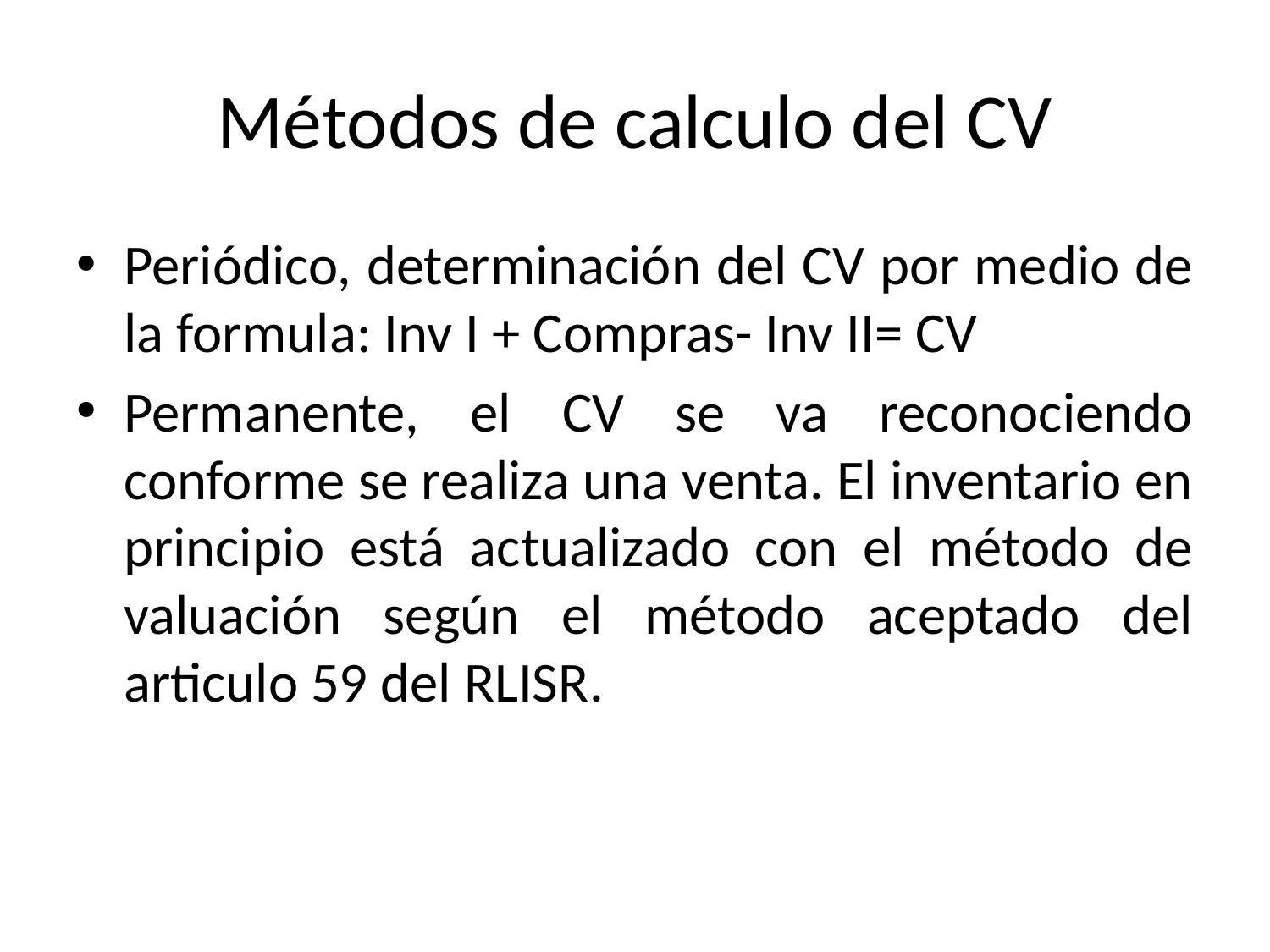

# Métodos de calculo del CV
Periódico, determinación del CV por medio de la formula: Inv I + Compras- Inv II= CV
Permanente, el CV se va reconociendo conforme se realiza una venta. El inventario en principio está actualizado con el método de valuación según el método aceptado del articulo 59 del RLISR.